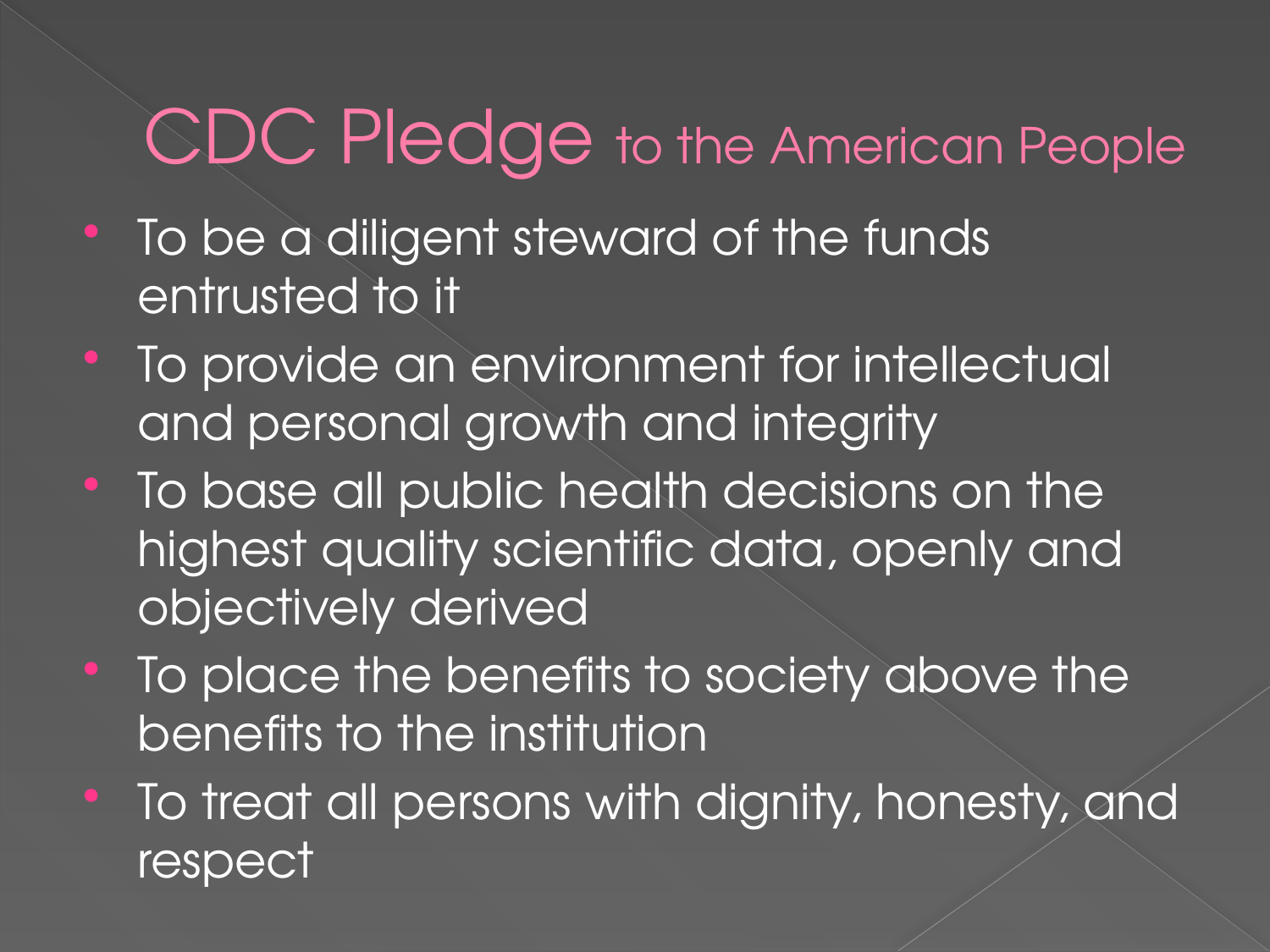

# CDC Pledge to the American People
To be a diligent steward of the funds entrusted to it
To provide an environment for intellectual and personal growth and integrity
To base all public health decisions on the highest quality scientific data, openly and objectively derived
To place the benefits to society above the benefits to the institution
To treat all persons with dignity, honesty, and respect